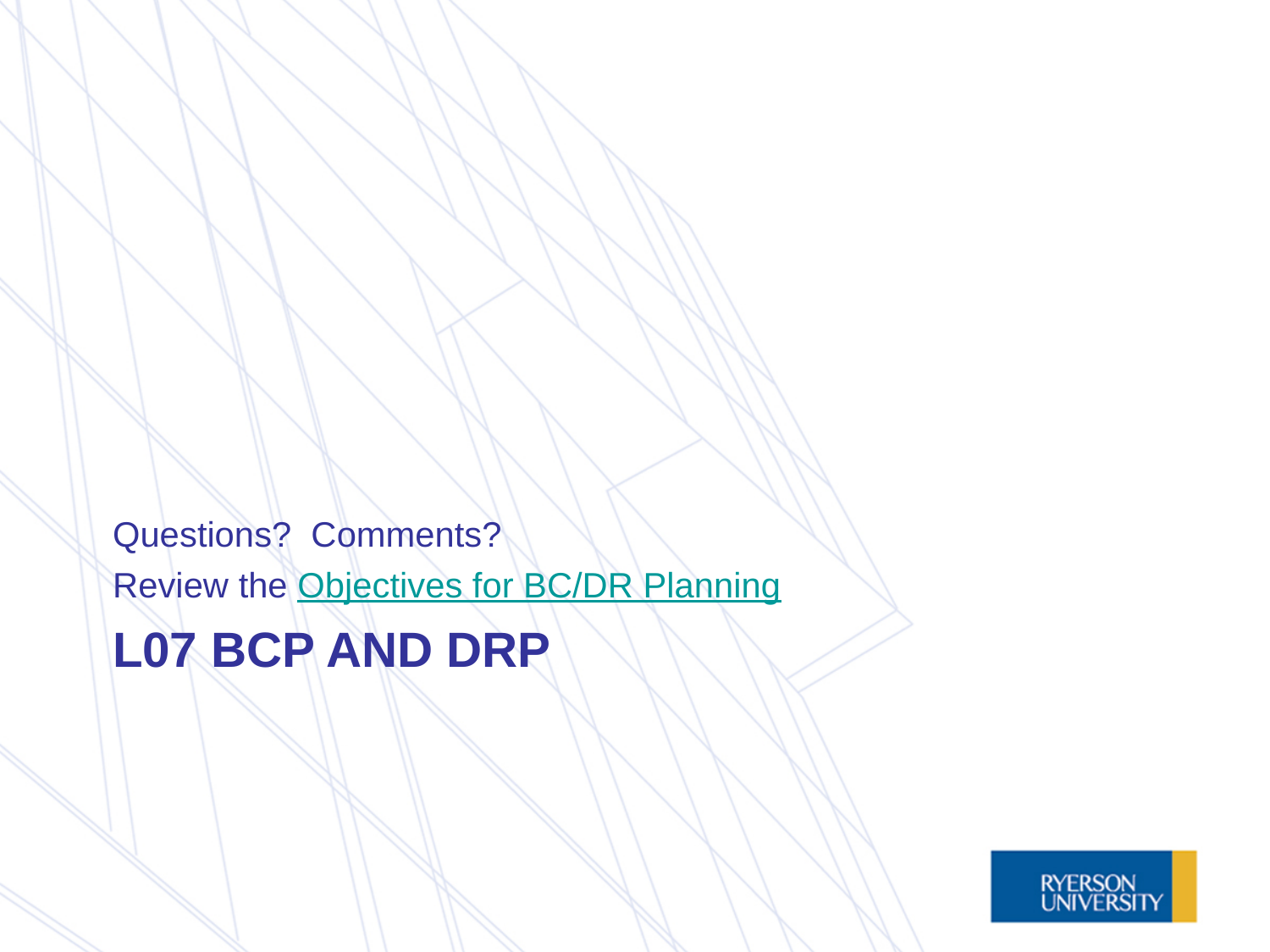

Questions?  Comments?
Review the Objectives for BC/DR Planning
# L07 BCP and DRP